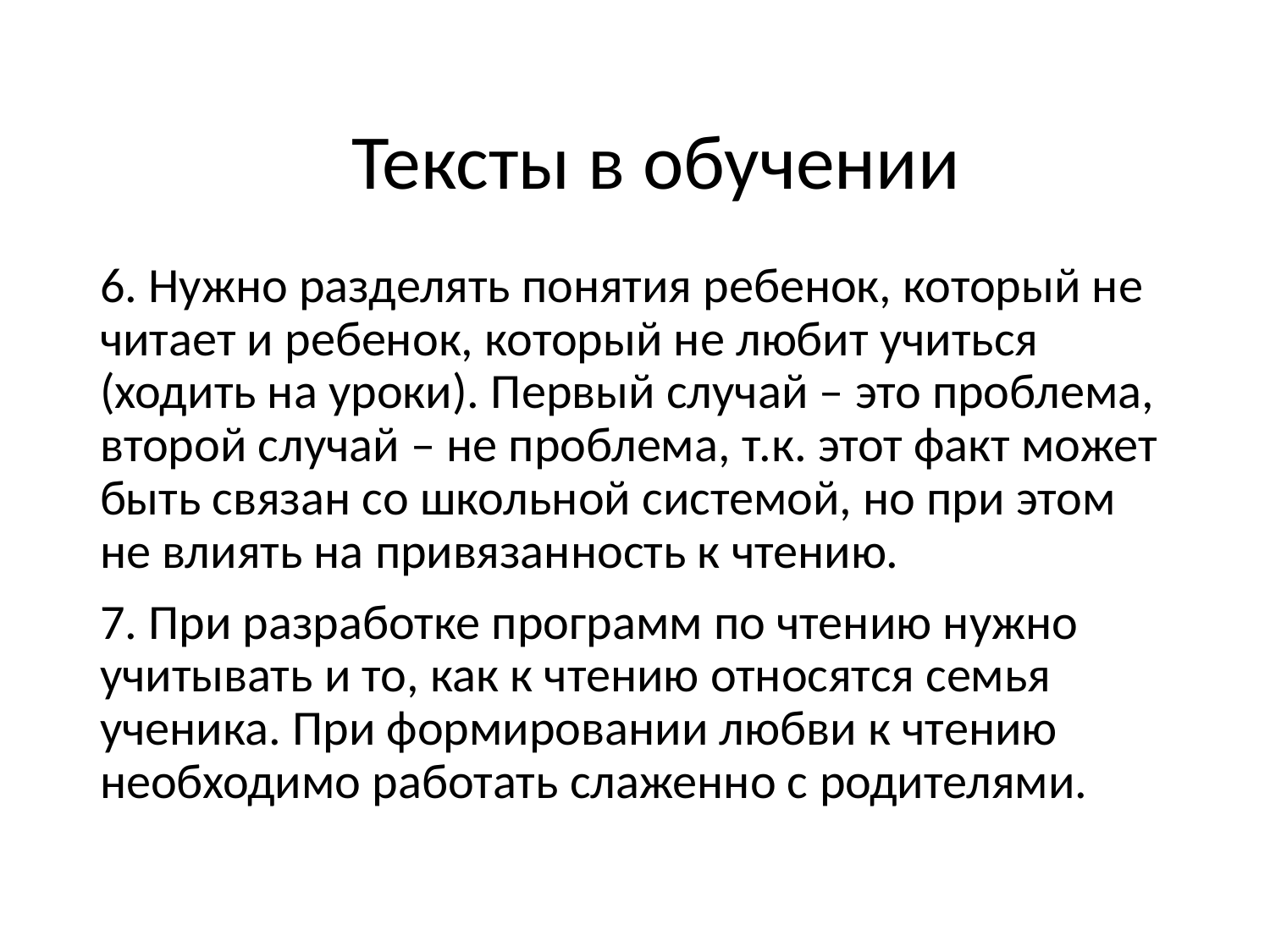

Тексты в обучении
6. Нужно разделять понятия ребенок, который не читает и ребенок, который не любит учиться (ходить на уроки). Первый случай – это проблема, второй случай – не проблема, т.к. этот факт может быть связан со школьной системой, но при этом не влиять на привязанность к чтению.
7. При разработке программ по чтению нужно учитывать и то, как к чтению относятся семья ученика. При формировании любви к чтению необходимо работать слаженно с родителями.